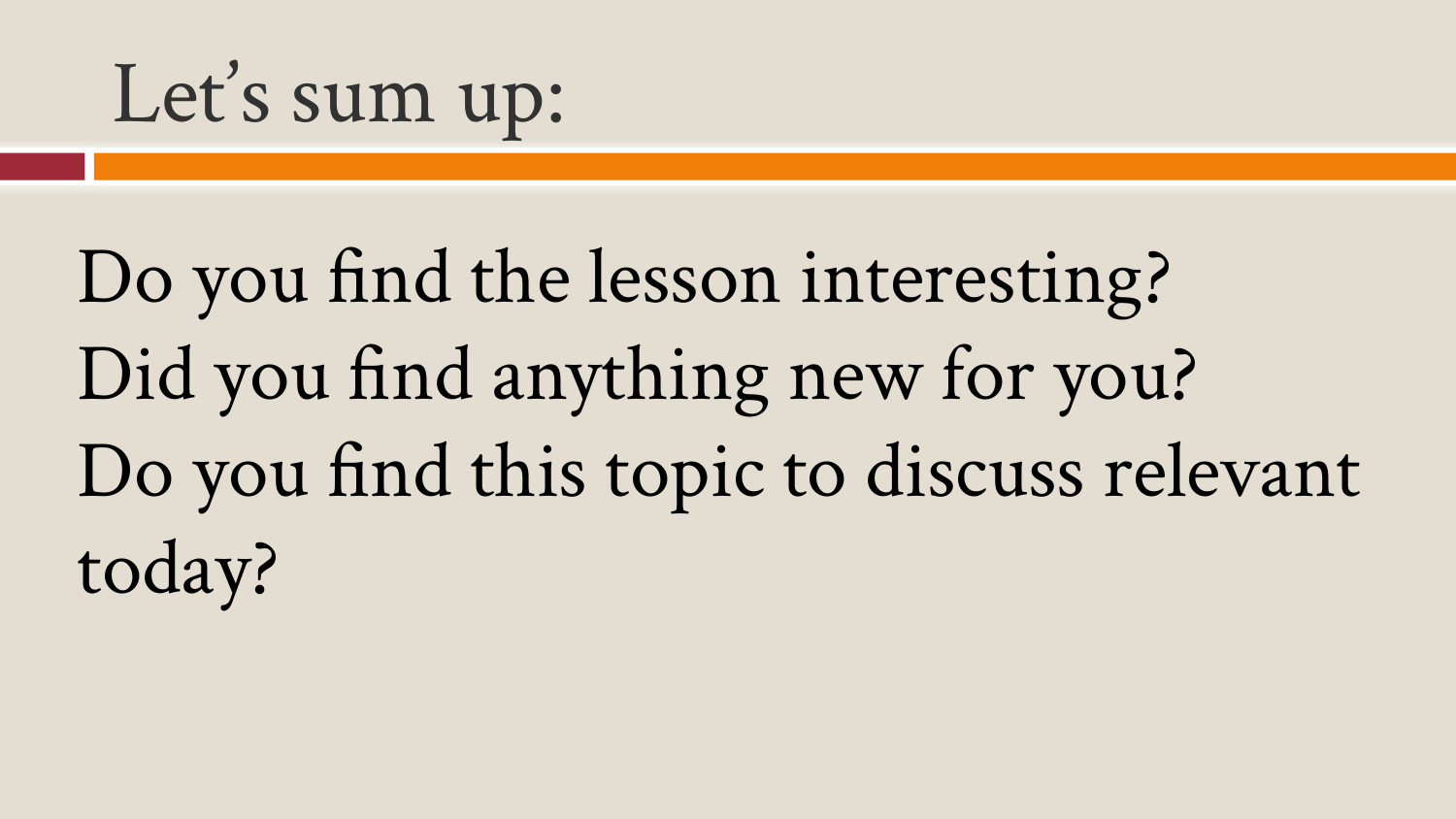

# Let’s sum up:
Do you find the lesson interesting?
Did you find anything new for you?
Do you find this topic to discuss relevant today?